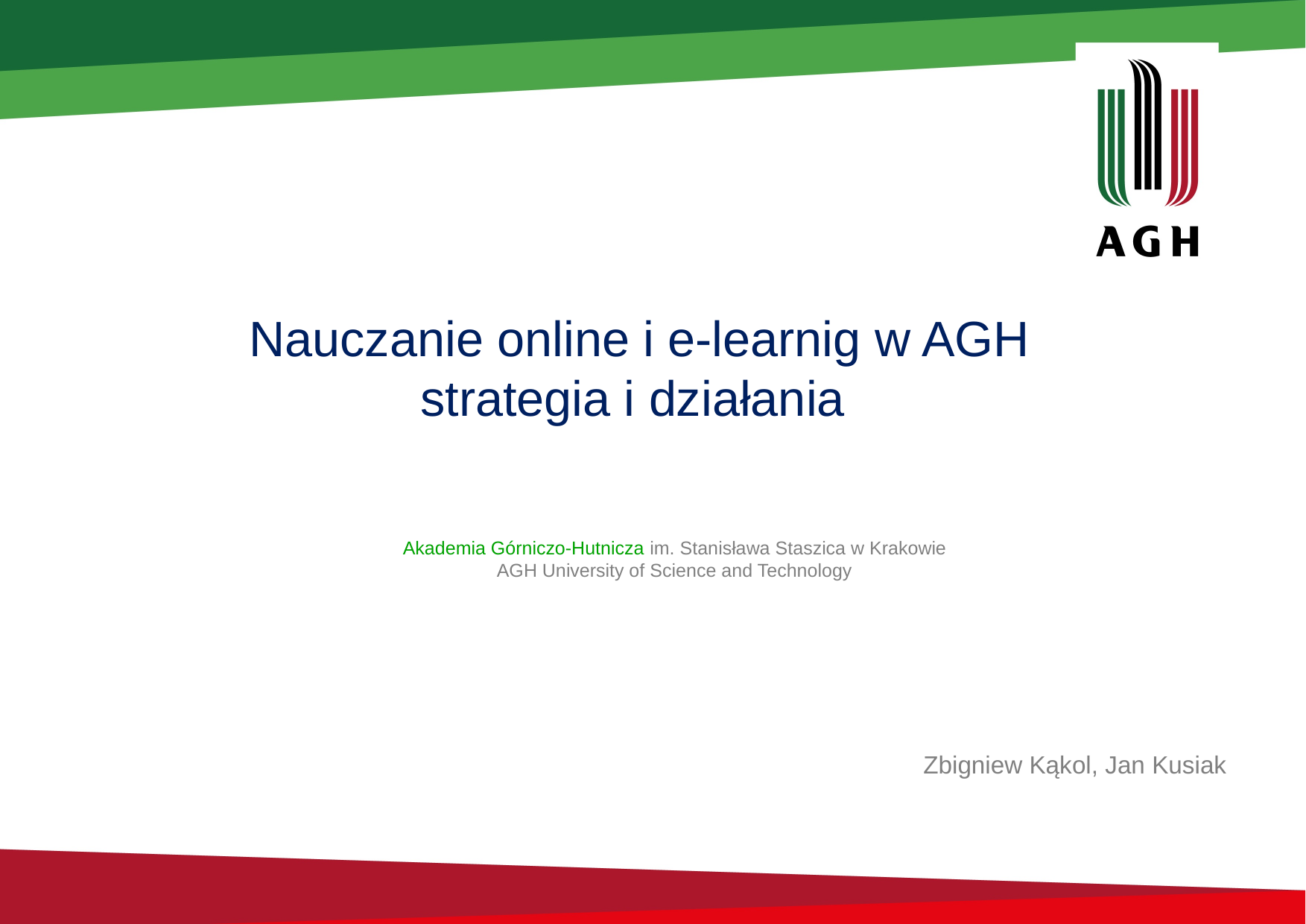

Nauczanie online i e-learnig w AGH
strategia i działania
Akademia Górniczo-Hutnicza im. Stanisława Staszica w Krakowie
AGH University of Science and Technology
Zbigniew Kąkol, Jan Kusiak